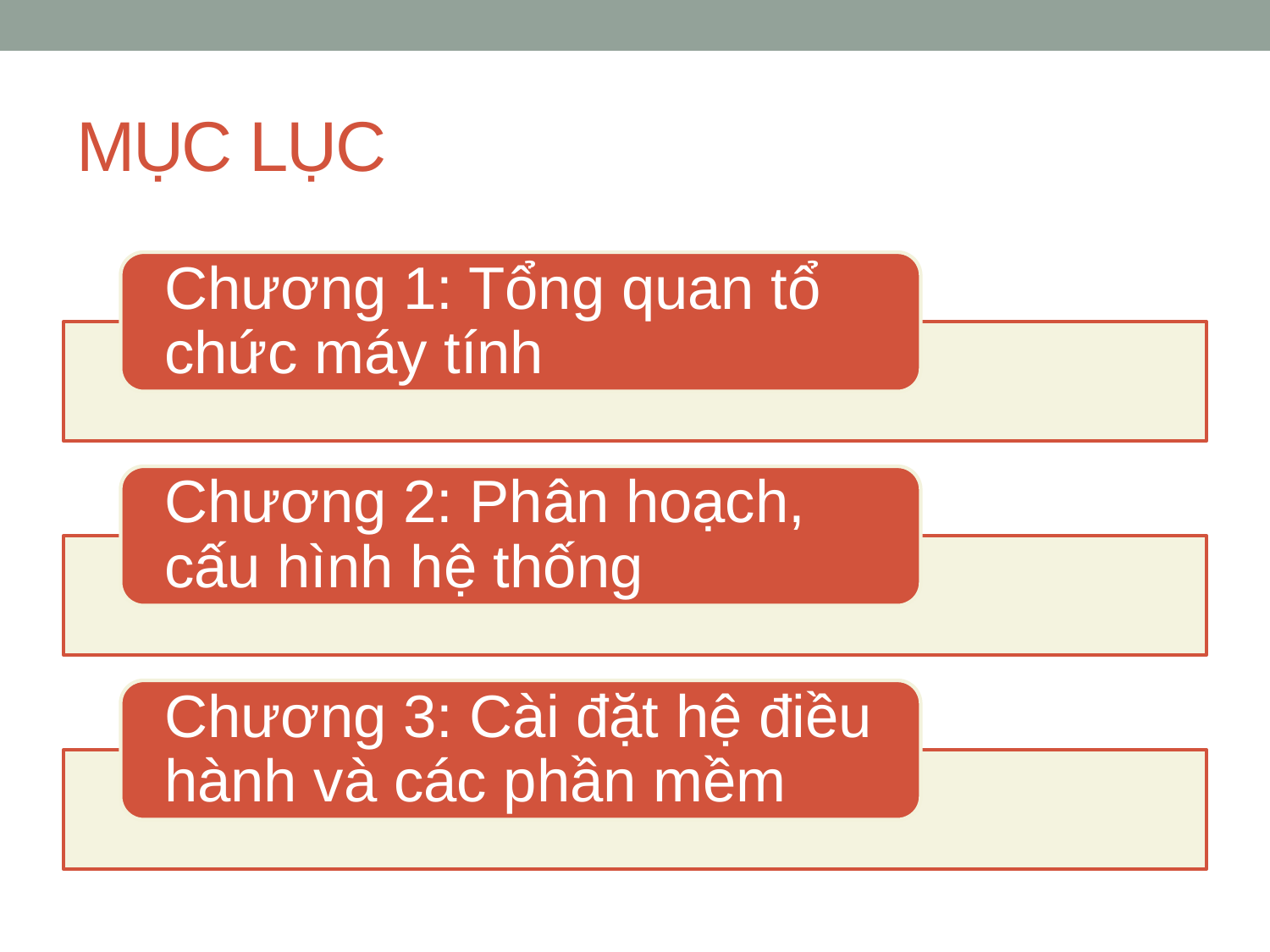

# MỤC LỤC
Chương 1: Tổng quan tổ chức máy tính
Chương 2: Phân hoạch, cấu hình hệ thống
Chương 3: Cài đặt hệ điều hành và các phần mềm